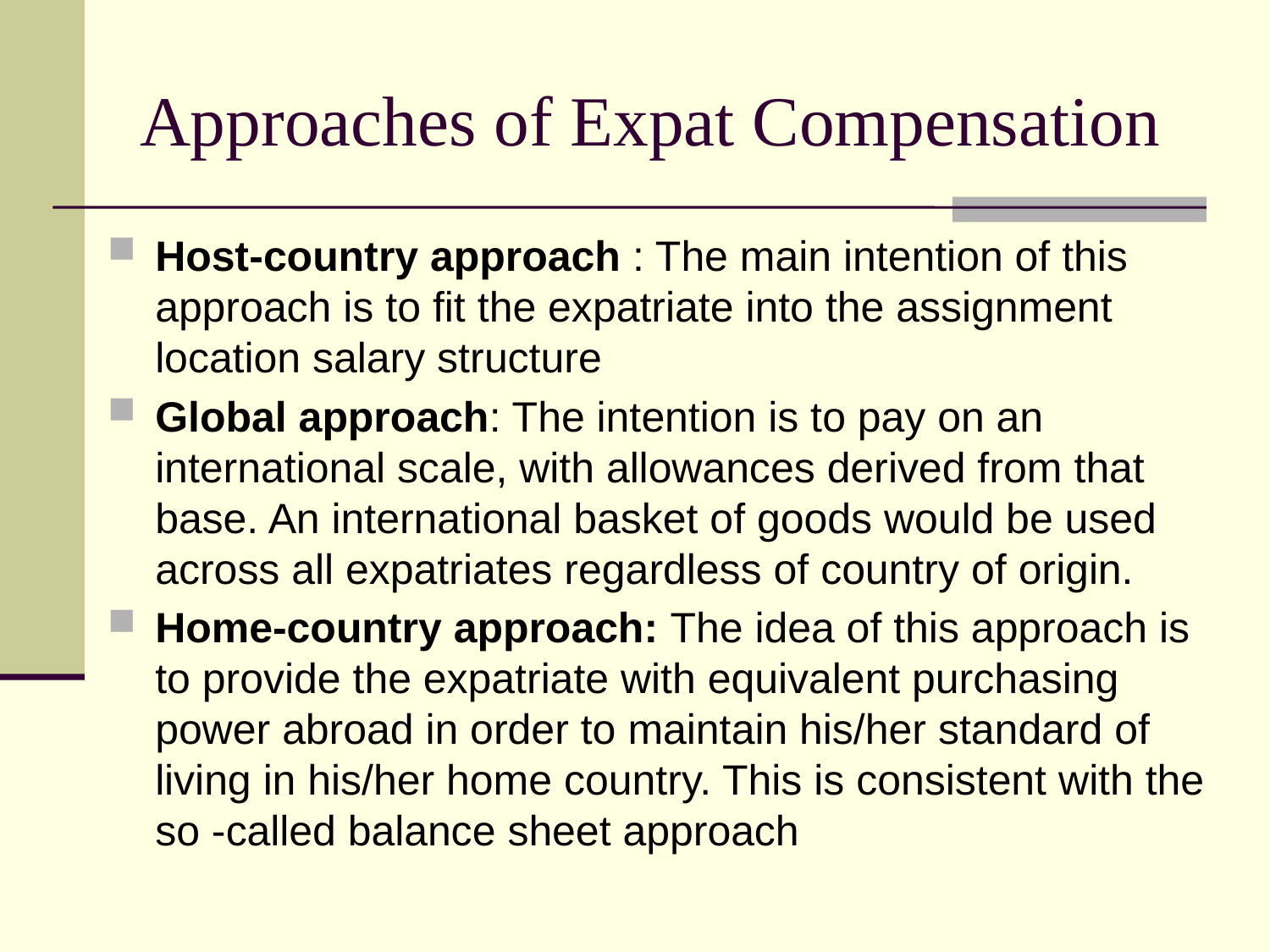

# Approaches of Expat Compensation
Host-country approach : The main intention of this approach is to fit the expatriate into the assignment location salary structure
Global approach: The intention is to pay on an international scale, with allowances derived from that base. An international basket of goods would be used across all expatriates regardless of country of origin.
Home-country approach: The idea of this approach is to provide the expatriate with equivalent purchasing power abroad in order to maintain his/her standard of living in his/her home country. This is consistent with the so -called balance sheet approach